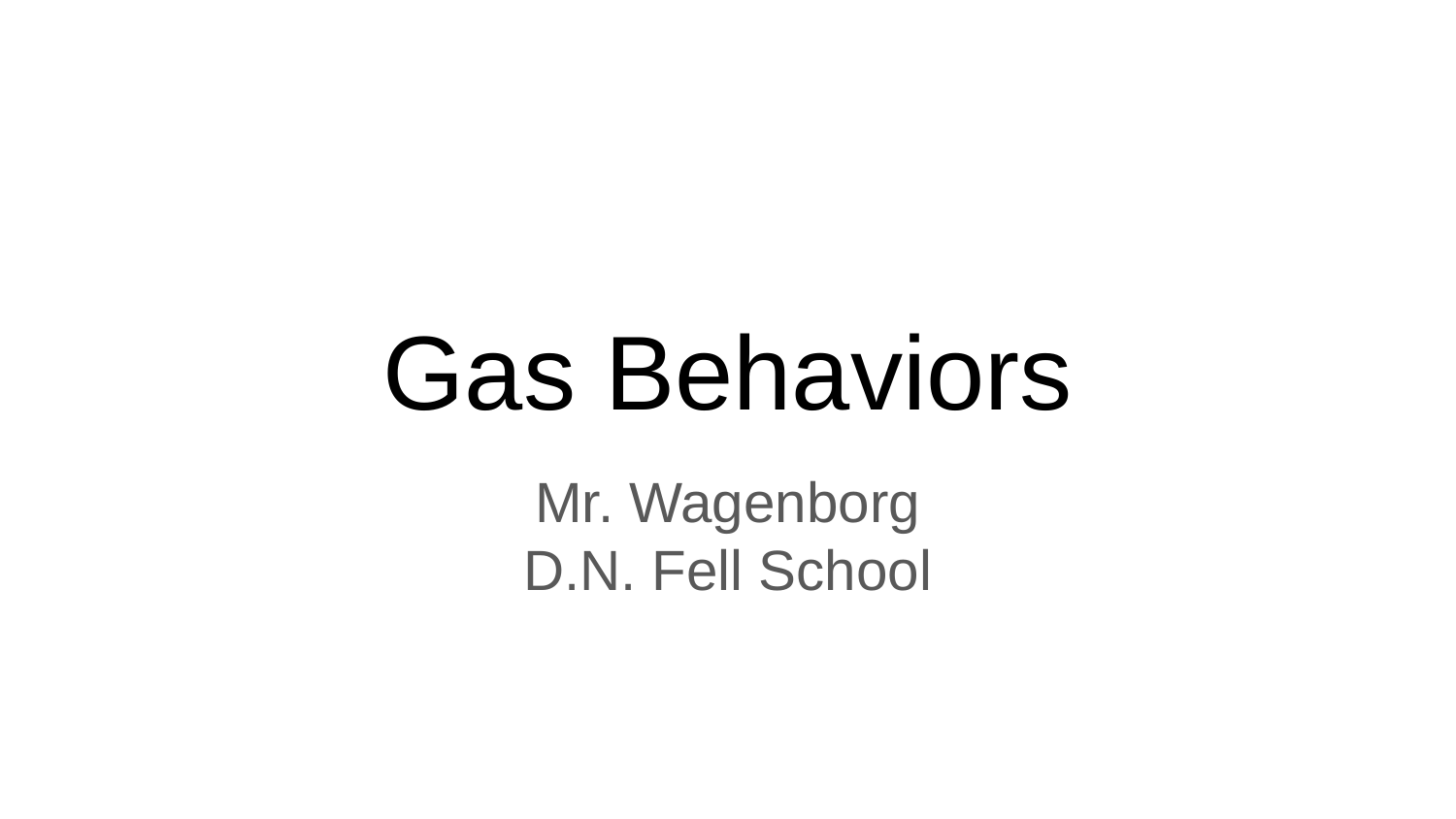

# Gas Behaviors
Mr. Wagenborg
D.N. Fell School